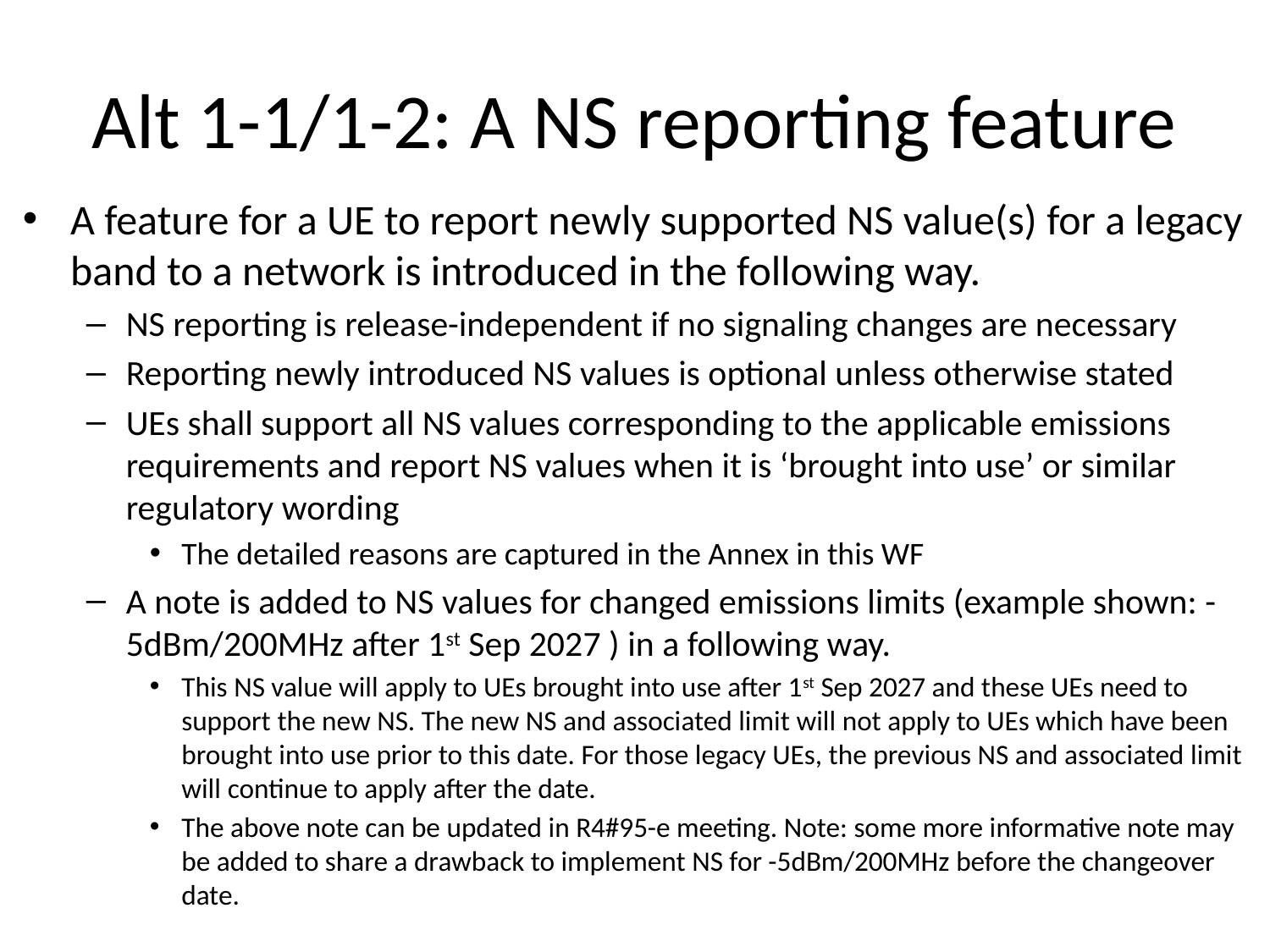

# Alt 1-1/1-2: A NS reporting feature
A feature for a UE to report newly supported NS value(s) for a legacy band to a network is introduced in the following way.
NS reporting is release-independent if no signaling changes are necessary
Reporting newly introduced NS values is optional unless otherwise stated
UEs shall support all NS values corresponding to the applicable emissions requirements and report NS values when it is ‘brought into use’ or similar regulatory wording
The detailed reasons are captured in the Annex in this WF
A note is added to NS values for changed emissions limits (example shown: -5dBm/200MHz after 1st Sep 2027 ) in a following way.
This NS value will apply to UEs brought into use after 1st Sep 2027 and these UEs need to support the new NS. The new NS and associated limit will not apply to UEs which have been brought into use prior to this date. For those legacy UEs, the previous NS and associated limit will continue to apply after the date.
The above note can be updated in R4#95-e meeting. Note: some more informative note may be added to share a drawback to implement NS for -5dBm/200MHz before the changeover date.